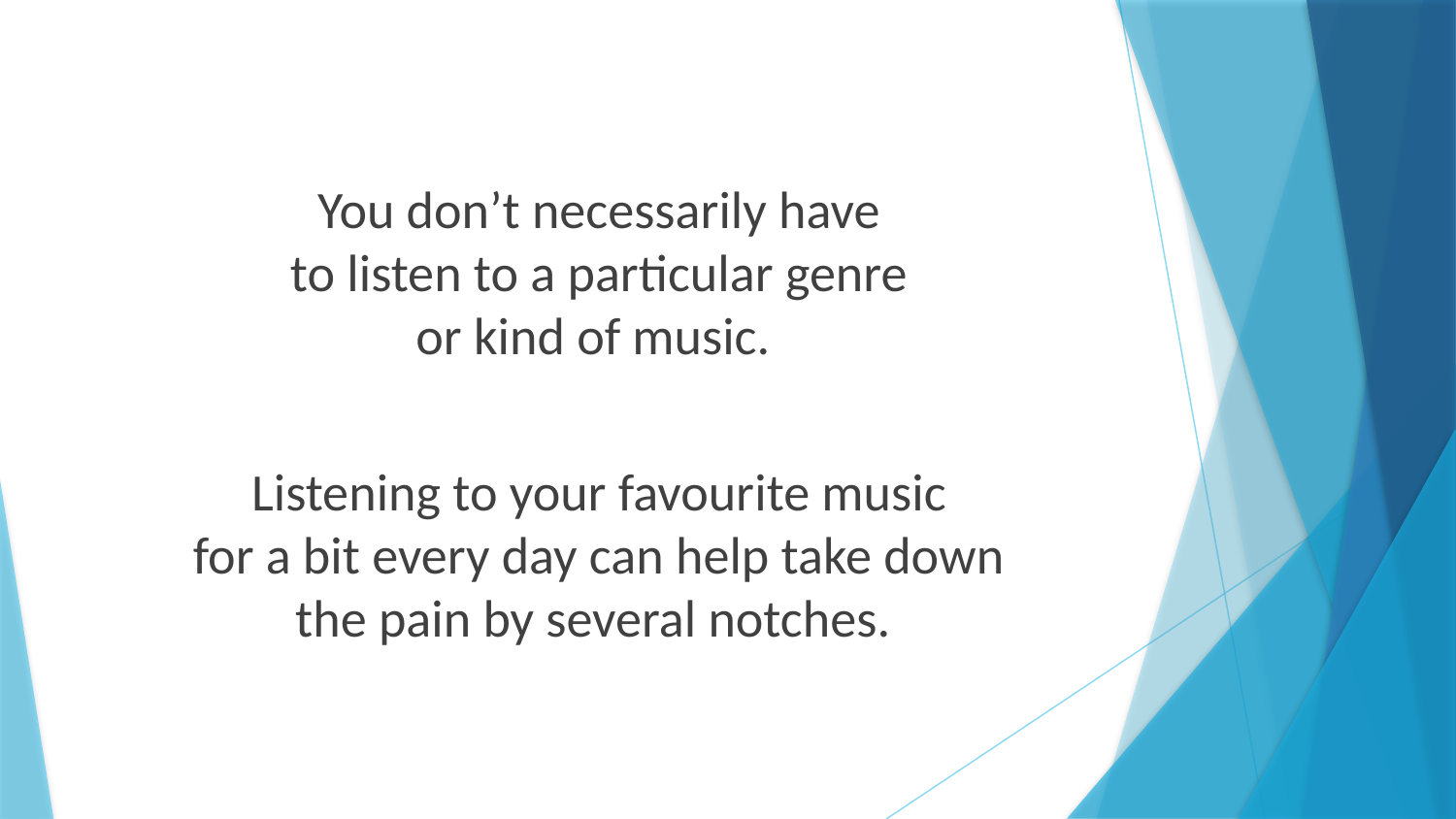

You don’t necessarily have
to listen to a particular genre
or kind of music.

Listening to your favourite music
for a bit every day can help take down
the pain by several notches.